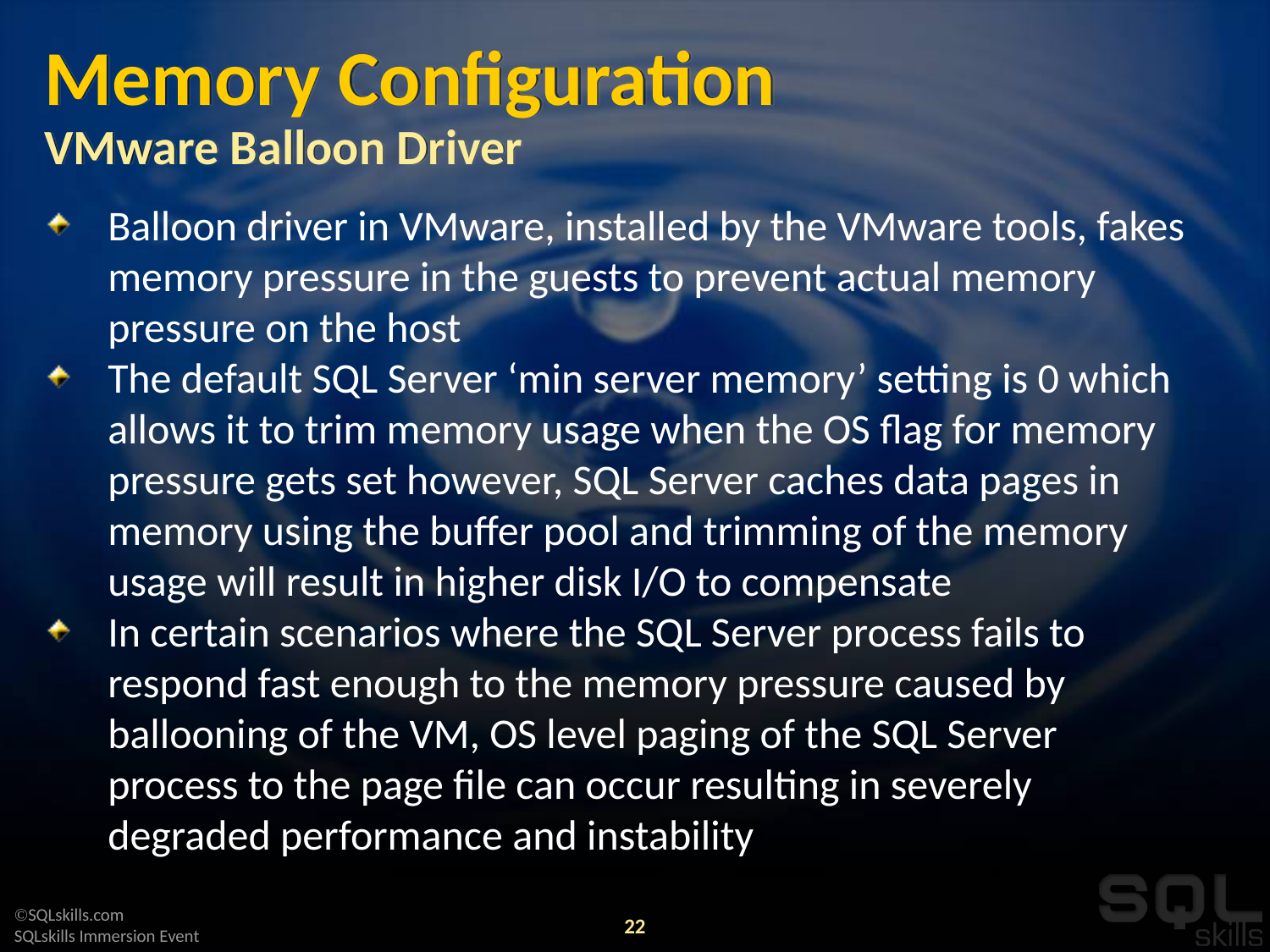

# Memory Configuration VMware Balloon Driver
Balloon driver in VMware, installed by the VMware tools, fakes memory pressure in the guests to prevent actual memory pressure on the host
The default SQL Server ‘min server memory’ setting is 0 which allows it to trim memory usage when the OS flag for memory pressure gets set however, SQL Server caches data pages in memory using the buffer pool and trimming of the memory usage will result in higher disk I/O to compensate
In certain scenarios where the SQL Server process fails to respond fast enough to the memory pressure caused by ballooning of the VM, OS level paging of the SQL Server process to the page file can occur resulting in severely degraded performance and instability
22